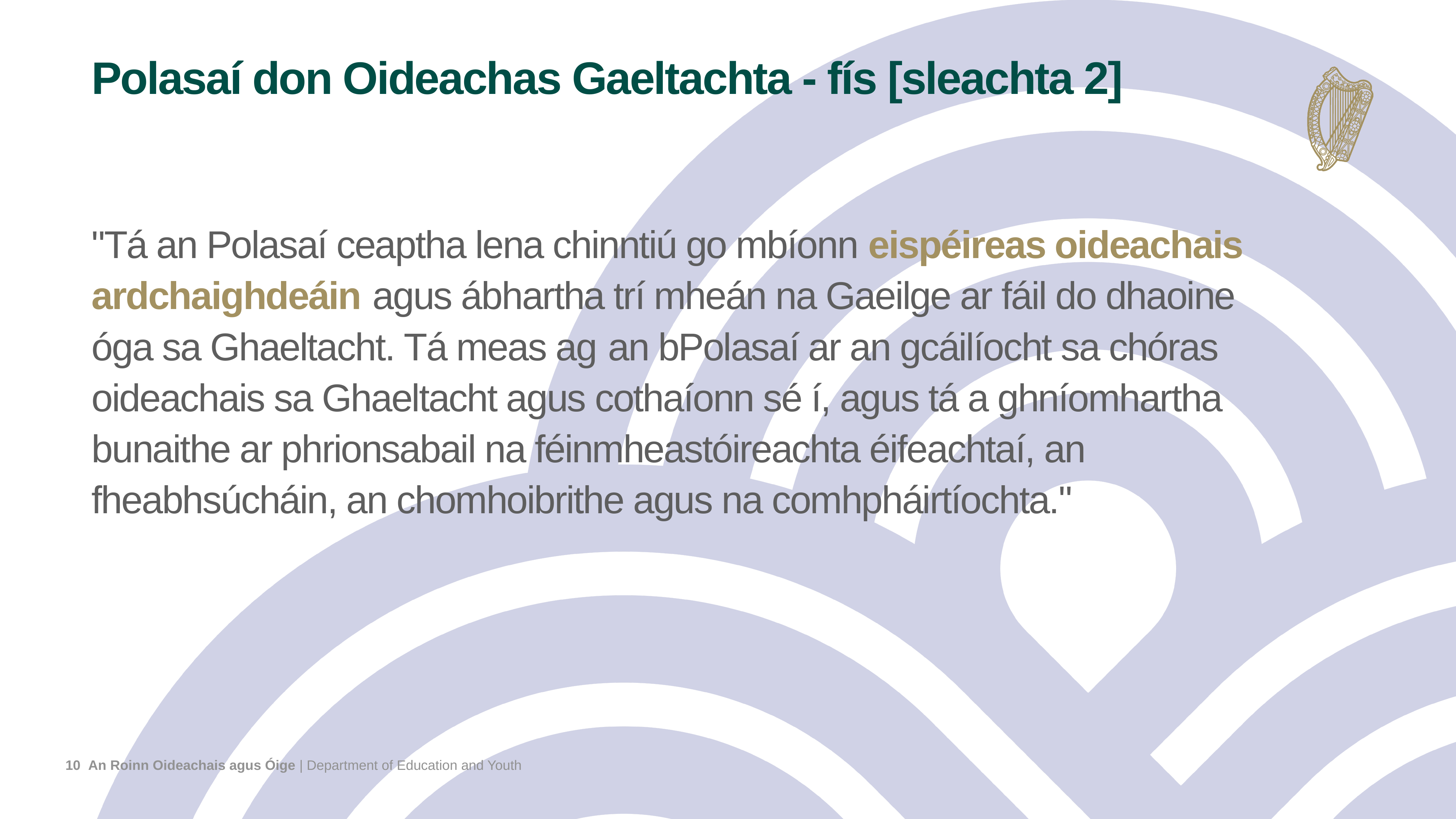

# Polasaí don Oideachas Gaeltachta - fís [sleachta 2]
"Tá an Polasaí ceaptha lena chinntiú go mbíonn eispéireas oideachais ardchaighdeáin agus ábhartha trí mheán na Gaeilge ar fáil do dhaoine óga sa Ghaeltacht. Tá meas ag an bPolasaí ar an gcáilíocht sa chóras oideachais sa Ghaeltacht agus cothaíonn sé í, agus tá a ghníomhartha bunaithe ar phrionsabail na féinmheastóireachta éifeachtaí, an fheabhsúcháin, an chomhoibrithe agus na comhpháirtíochta."